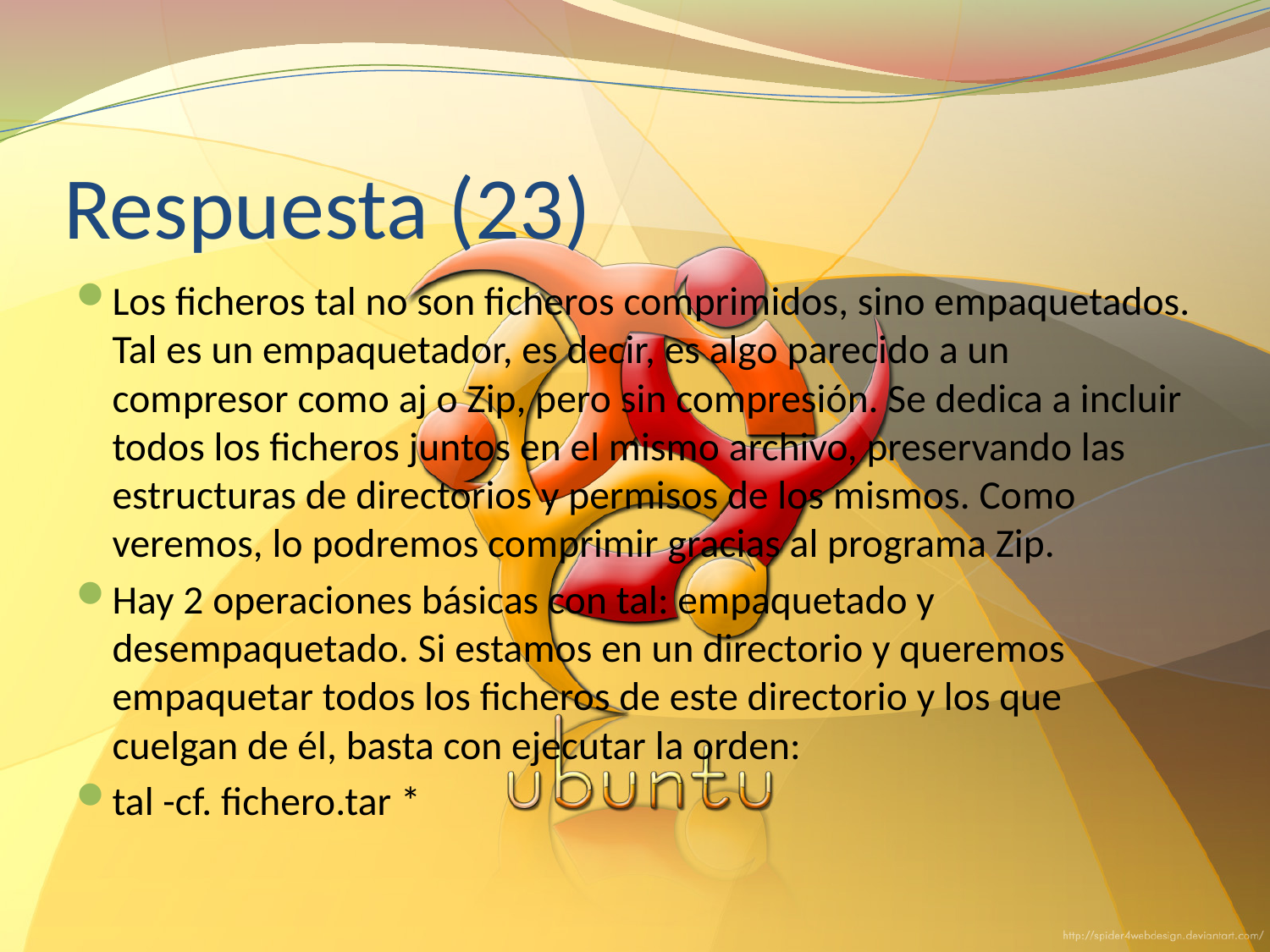

# Respuesta (23)
Los ficheros tal no son ficheros comprimidos, sino empaquetados. Tal es un empaquetador, es decir, es algo parecido a un compresor como aj o Zip, pero sin compresión. Se dedica a incluir todos los ficheros juntos en el mismo archivo, preservando las estructuras de directorios y permisos de los mismos. Como veremos, lo podremos comprimir gracias al programa Zip.
Hay 2 operaciones básicas con tal: empaquetado y desempaquetado. Si estamos en un directorio y queremos empaquetar todos los ficheros de este directorio y los que cuelgan de él, basta con ejecutar la orden:
tal -cf. fichero.tar *